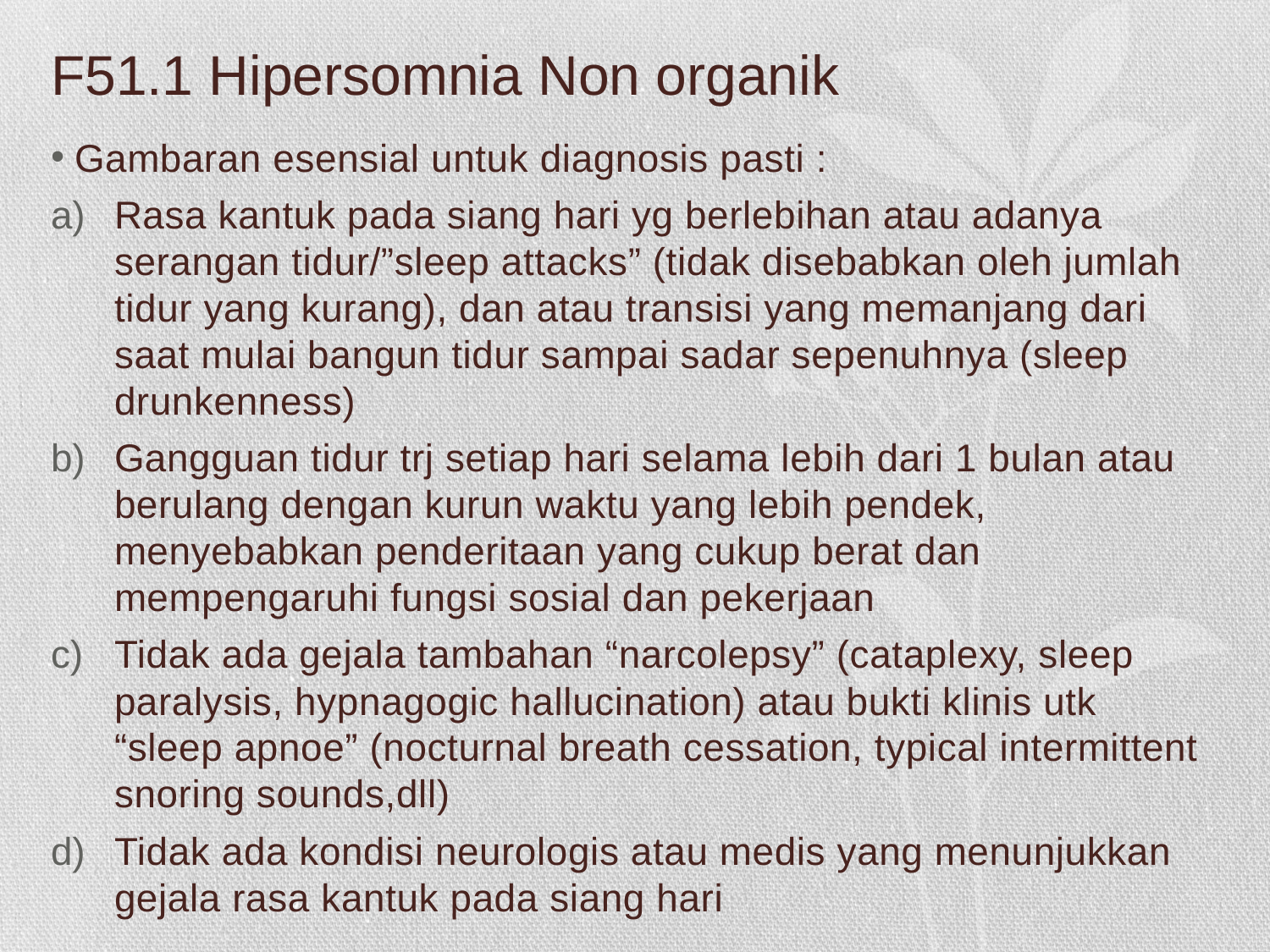

# F51.1 Hipersomnia Non organik
Gambaran esensial untuk diagnosis pasti :
Rasa kantuk pada siang hari yg berlebihan atau adanya serangan tidur/”sleep attacks” (tidak disebabkan oleh jumlah tidur yang kurang), dan atau transisi yang memanjang dari saat mulai bangun tidur sampai sadar sepenuhnya (sleep drunkenness)
Gangguan tidur trj setiap hari selama lebih dari 1 bulan atau berulang dengan kurun waktu yang lebih pendek, menyebabkan penderitaan yang cukup berat dan mempengaruhi fungsi sosial dan pekerjaan
Tidak ada gejala tambahan “narcolepsy” (cataplexy, sleep paralysis, hypnagogic hallucination) atau bukti klinis utk “sleep apnoe” (nocturnal breath cessation, typical intermittent snoring sounds,dll)
Tidak ada kondisi neurologis atau medis yang menunjukkan gejala rasa kantuk pada siang hari